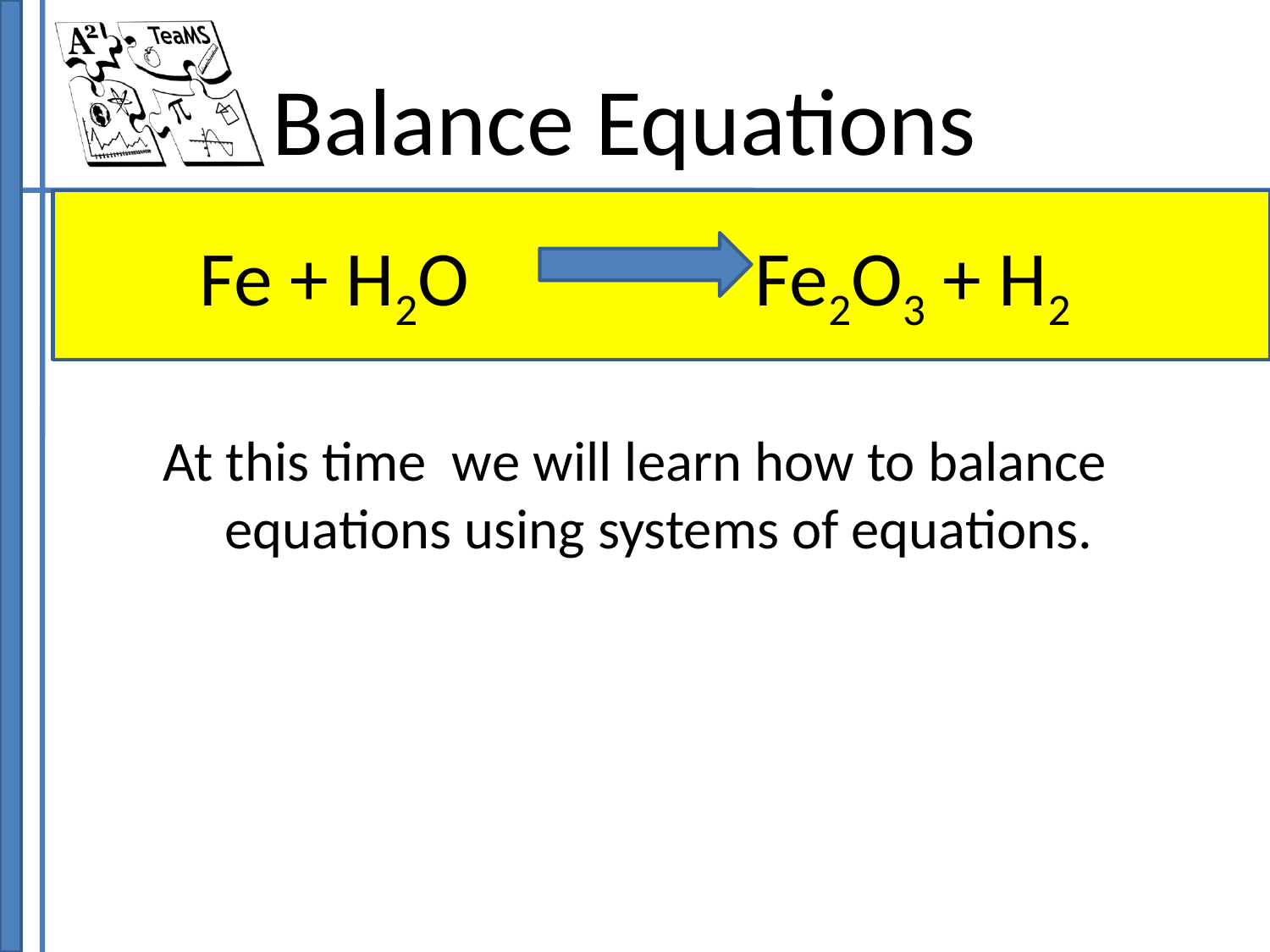

# Balance Equations

Fe + H2O			Fe2O3 + H2

At this time  we will learn how to balance equations using systems of equations.